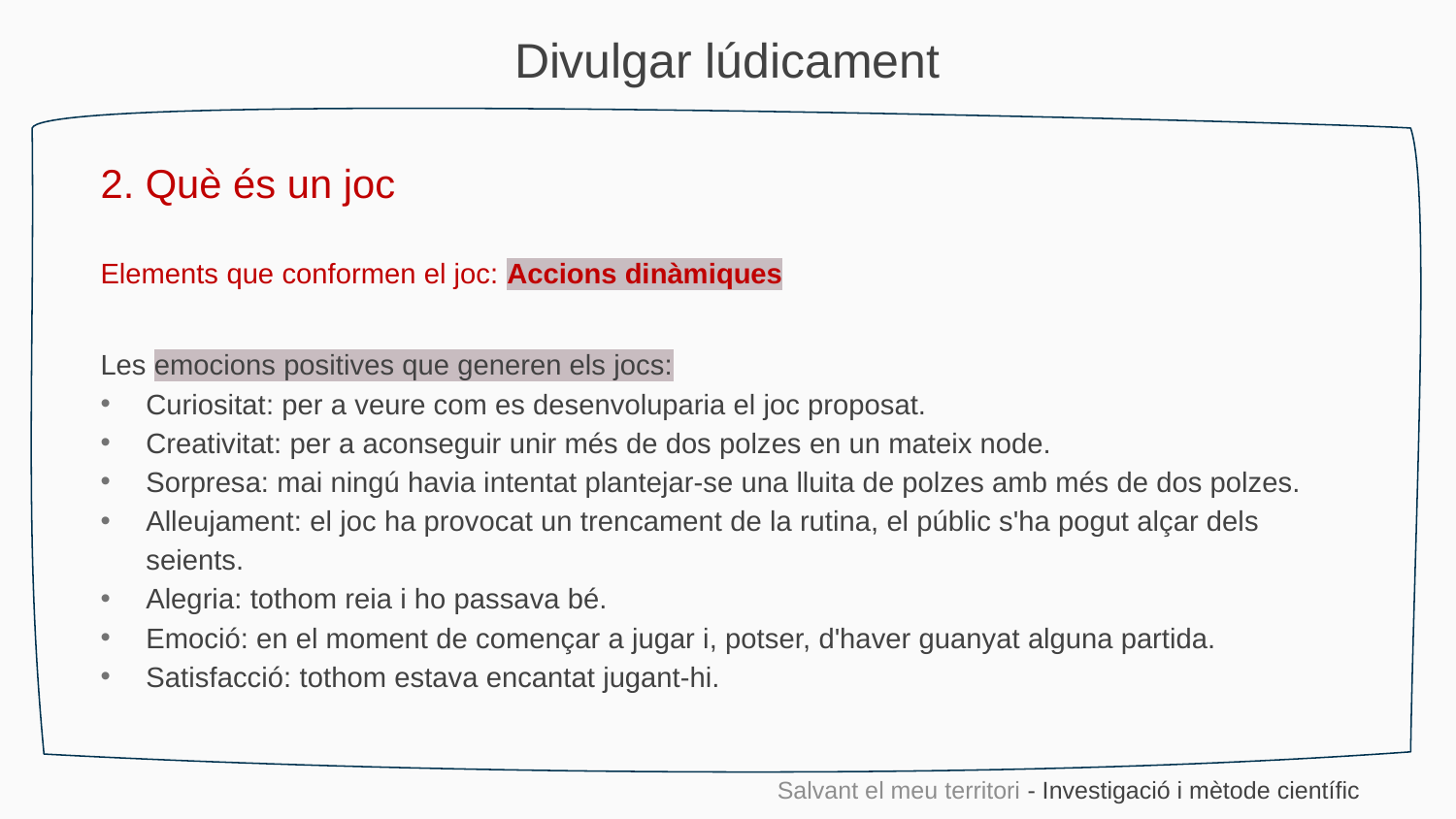

Divulgar lúdicament

2. Què és un joc
Elements que conformen el joc: Accions dinàmiques
Les emocions positives que generen els jocs:
Curiositat: per a veure com es desenvoluparia el joc proposat.
Creativitat: per a aconseguir unir més de dos polzes en un mateix node.
Sorpresa: mai ningú havia intentat plantejar-se una lluita de polzes amb més de dos polzes.
Alleujament: el joc ha provocat un trencament de la rutina, el públic s'ha pogut alçar dels seients.
Alegria: tothom reia i ho passava bé.
Emoció: en el moment de començar a jugar i, potser, d'haver guanyat alguna partida.
Satisfacció: tothom estava encantat jugant-hi.

Salvant el meu territori - Investigació i mètode científic